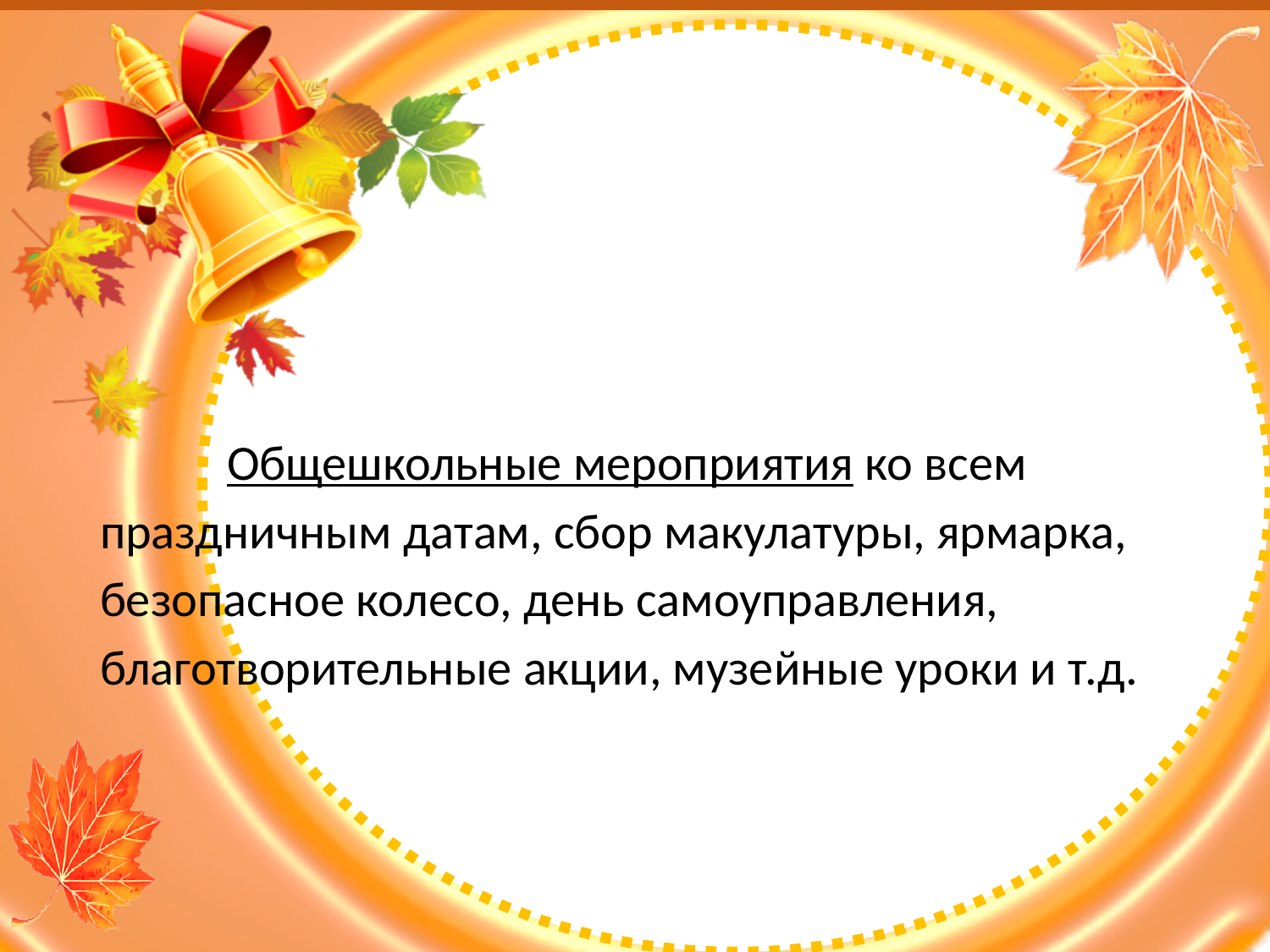

#

	Общешкольные мероприятия ко всем праздничным датам, сбор макулатуры, ярмарка, безопасное колесо, день самоуправления, благотворительные акции, музейные уроки и т.д.